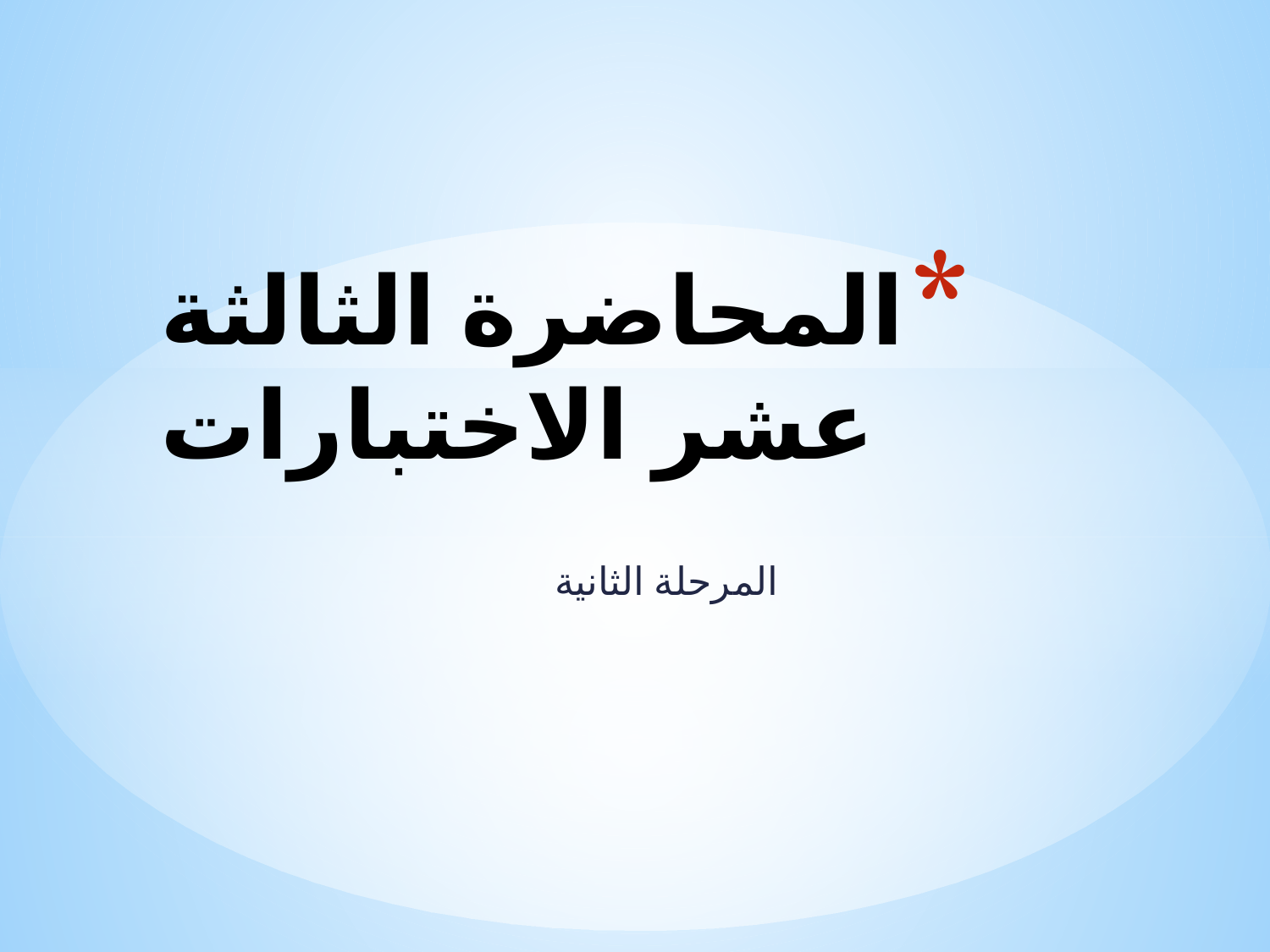

# المحاضرة الثالثة عشر الاختبارات
المرحلة الثانية